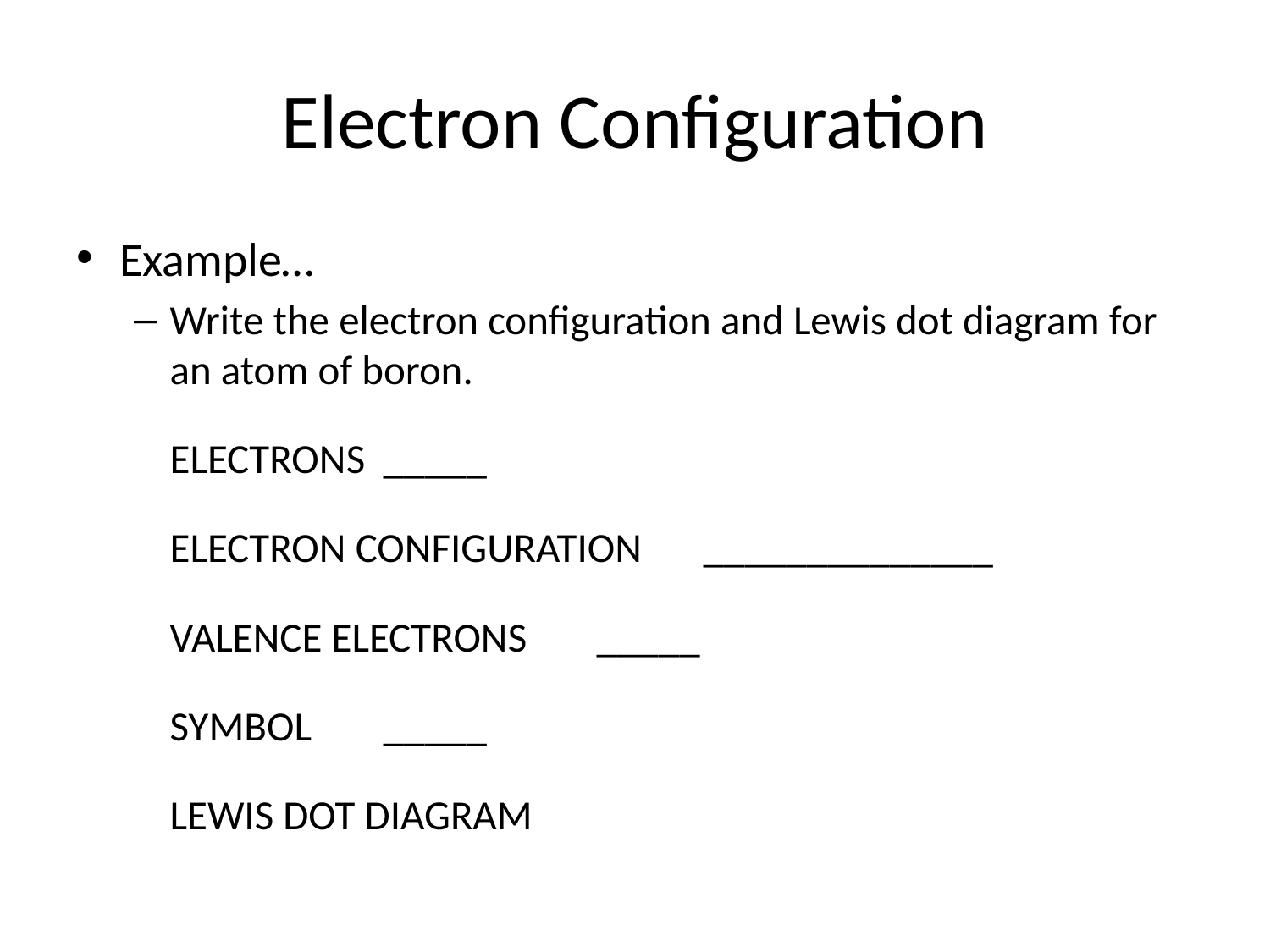

# Electron Configuration
Example…
Write the electron configuration and Lewis dot diagram for an atom of boron.

	ELECTRONS				_____

	ELECTRON CONFIGURATION		______________

	VALENCE ELECTRONS			_____

	SYMBOL				_____

	LEWIS DOT DIAGRAM